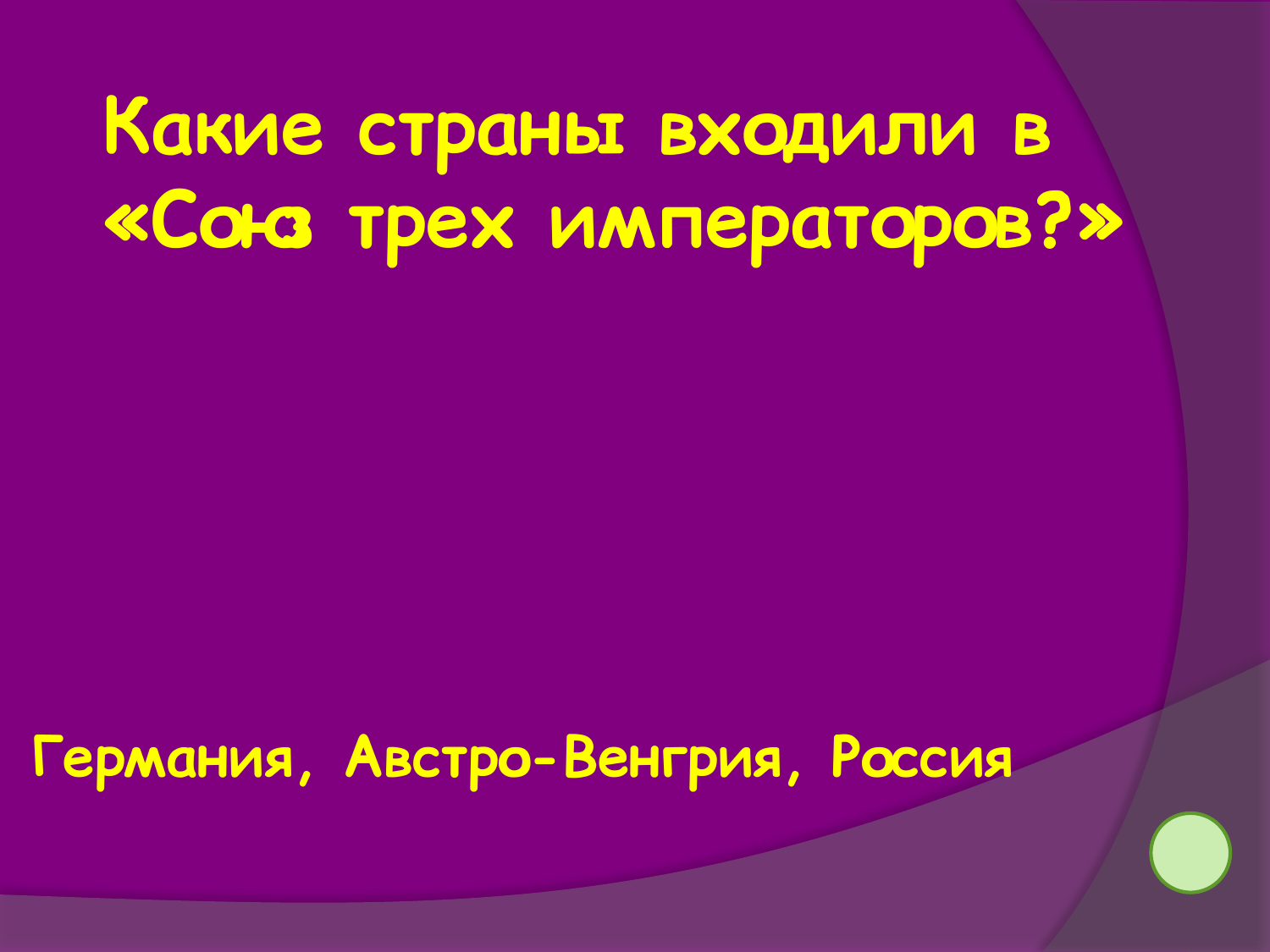

Какие страны входили в «Союз трех императоров?»
Германия, Австро-Венгрия, Россия